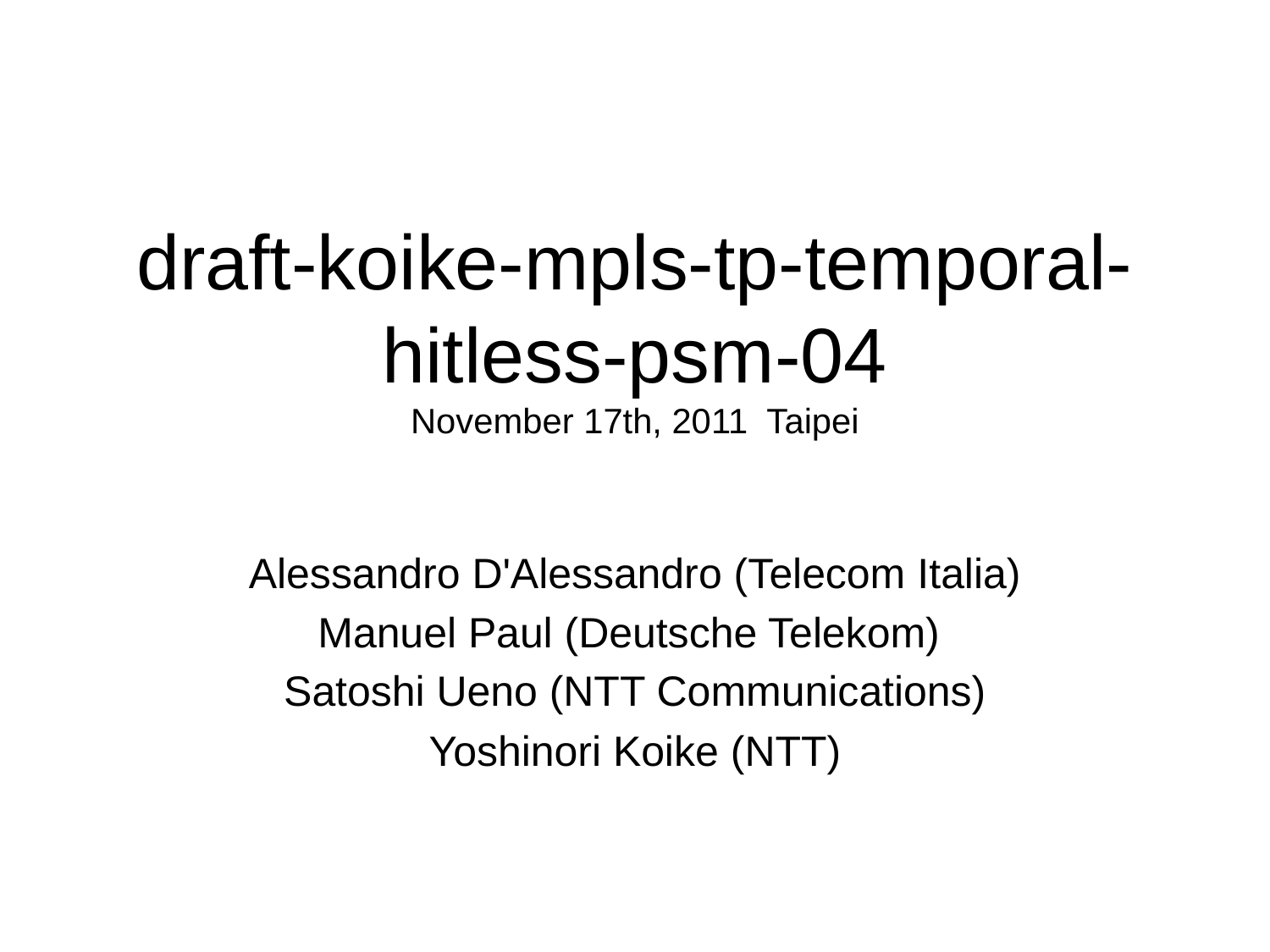

# draft-koike-mpls-tp-temporal-hitless-psm-04 November 17th, 2011  Taipei
Alessandro D'Alessandro (Telecom Italia)
Manuel Paul (Deutsche Telekom)
Satoshi Ueno (NTT Communications)
Yoshinori Koike (NTT)